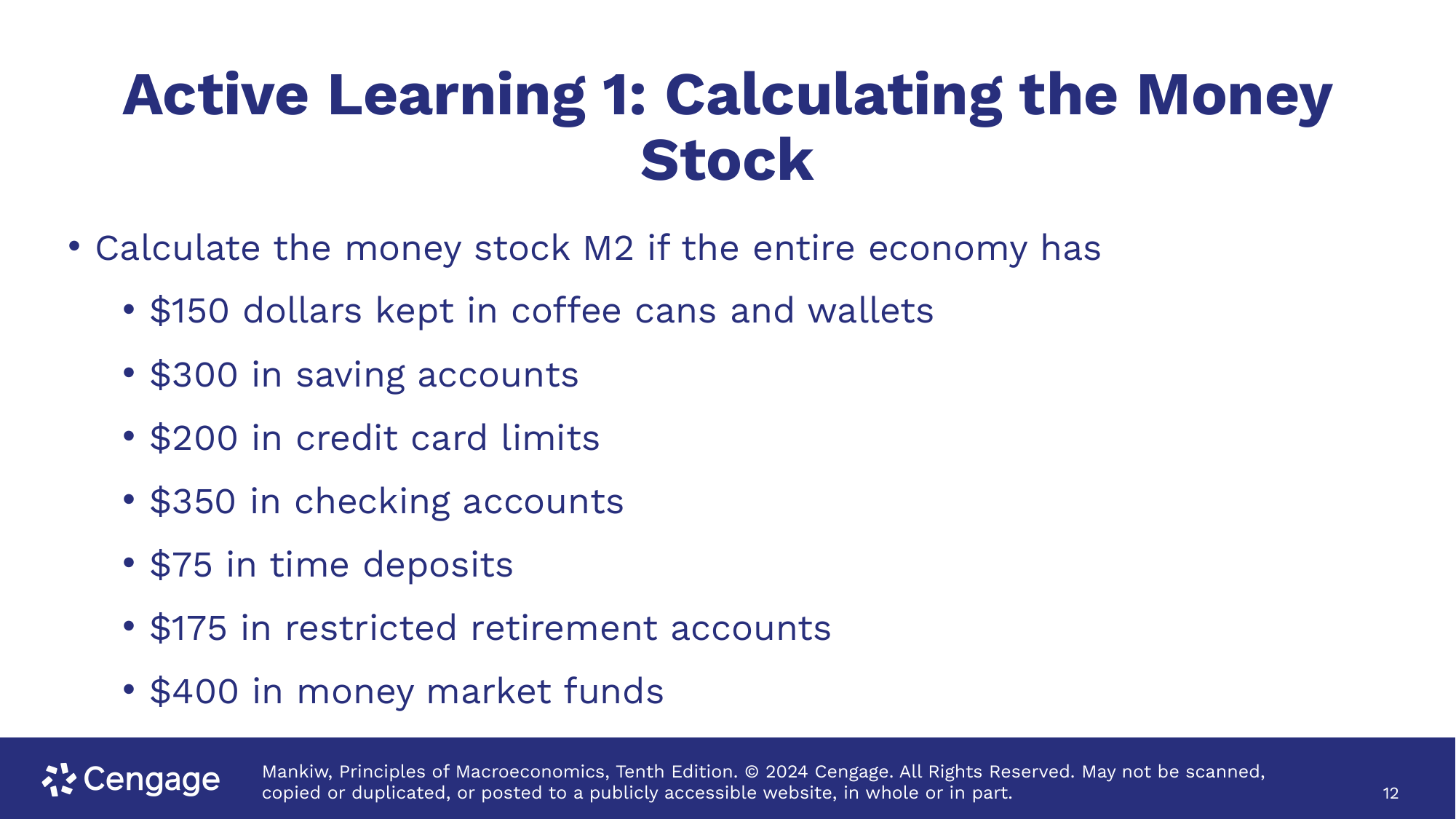

# Active Learning 1: Calculating the Money Stock
Calculate the money stock M2 if the entire economy has
$150 dollars kept in coffee cans and wallets
$300 in saving accounts
$200 in credit card limits
$350 in checking accounts
$75 in time deposits
$175 in restricted retirement accounts
$400 in money market funds